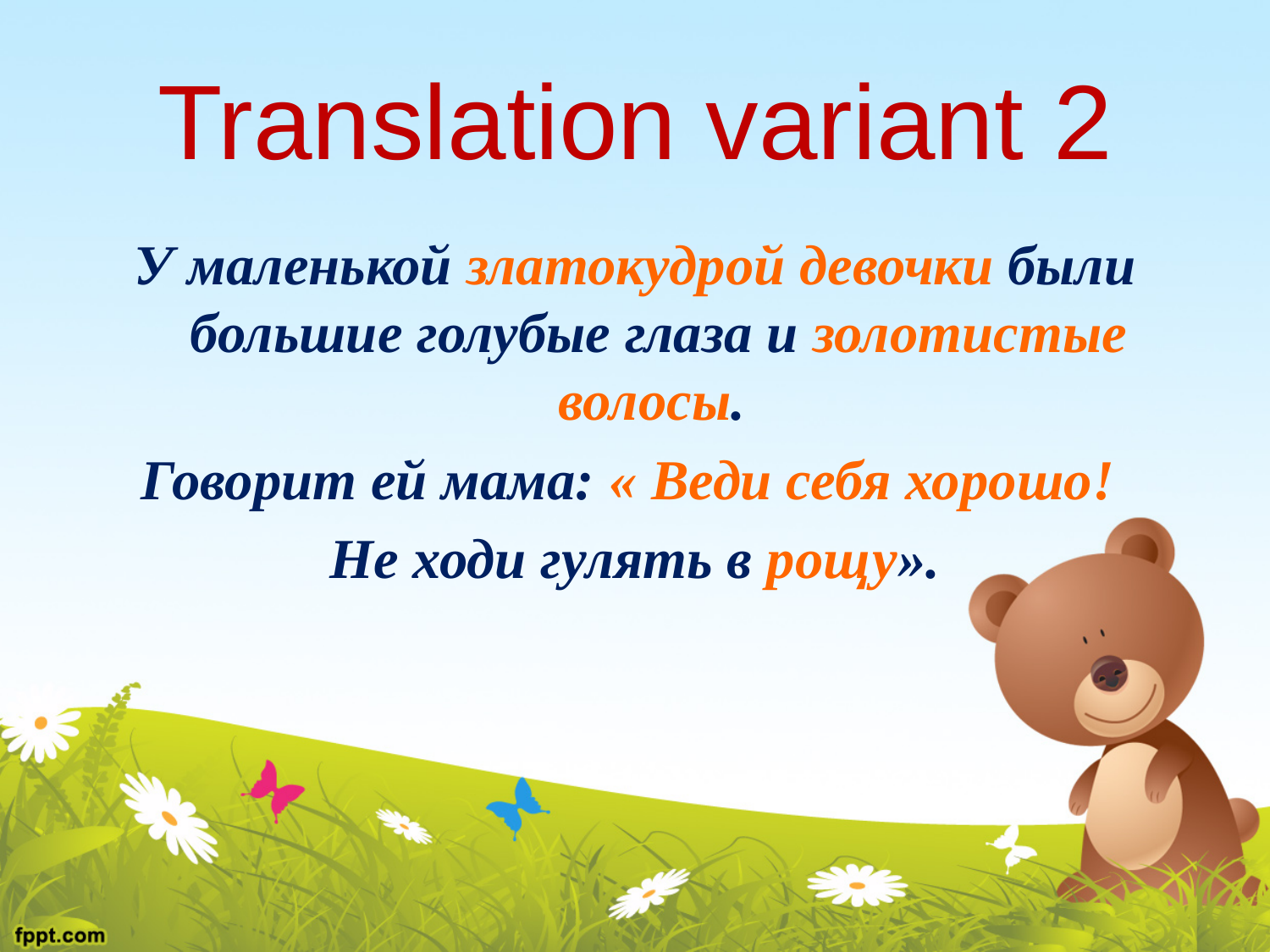

# Translation variant 2
У маленькой златокудрой девочки были большие голубые глаза и золотистые волосы.
Говорит ей мама: « Веди себя хорошо!
Не ходи гулять в рощу».